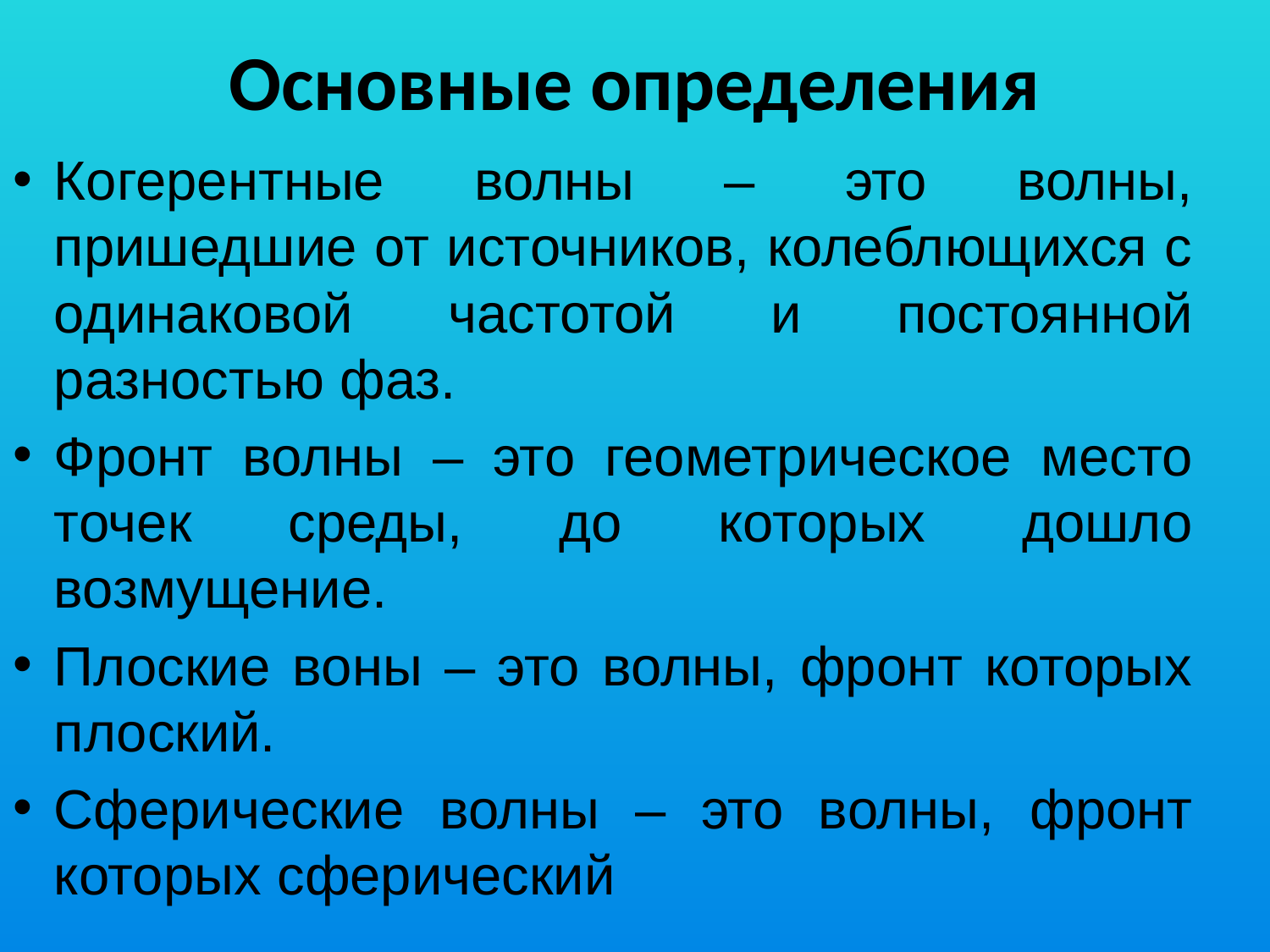

# Основные определения
Когерентные волны – это волны, пришедшие от источников, колеблющихся с одинаковой частотой и постоянной разностью фаз.
Фронт волны – это геометрическое место точек среды, до которых дошло возмущение.
Плоские воны – это волны, фронт которых плоский.
Сферические волны – это волны, фронт которых сферический